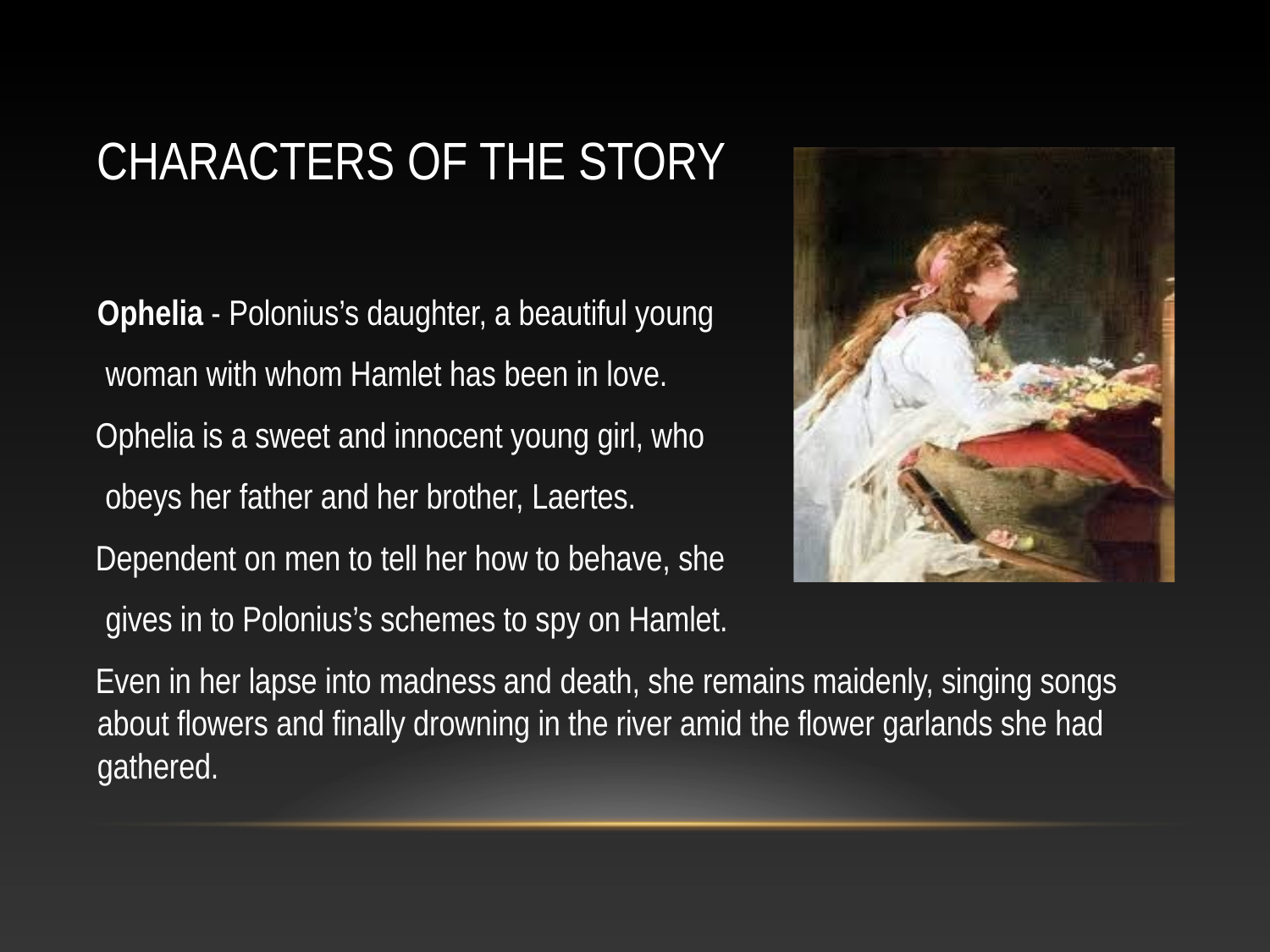

# CHARACTERS OF THE STORY

Ophelia - Polonius’s daughter, a beautiful young  woman with whom Hamlet has been in love.
Ophelia is a sweet and innocent young girl, who  obeys her father and her brother, Laertes.
Dependent on men to tell her how to behave, she  gives in to Polonius’s schemes to spy on Hamlet.
Even in her lapse into madness and death, she remains maidenly, singing songs  about flowers and finally drowning in the river amid the flower garlands she had  gathered.